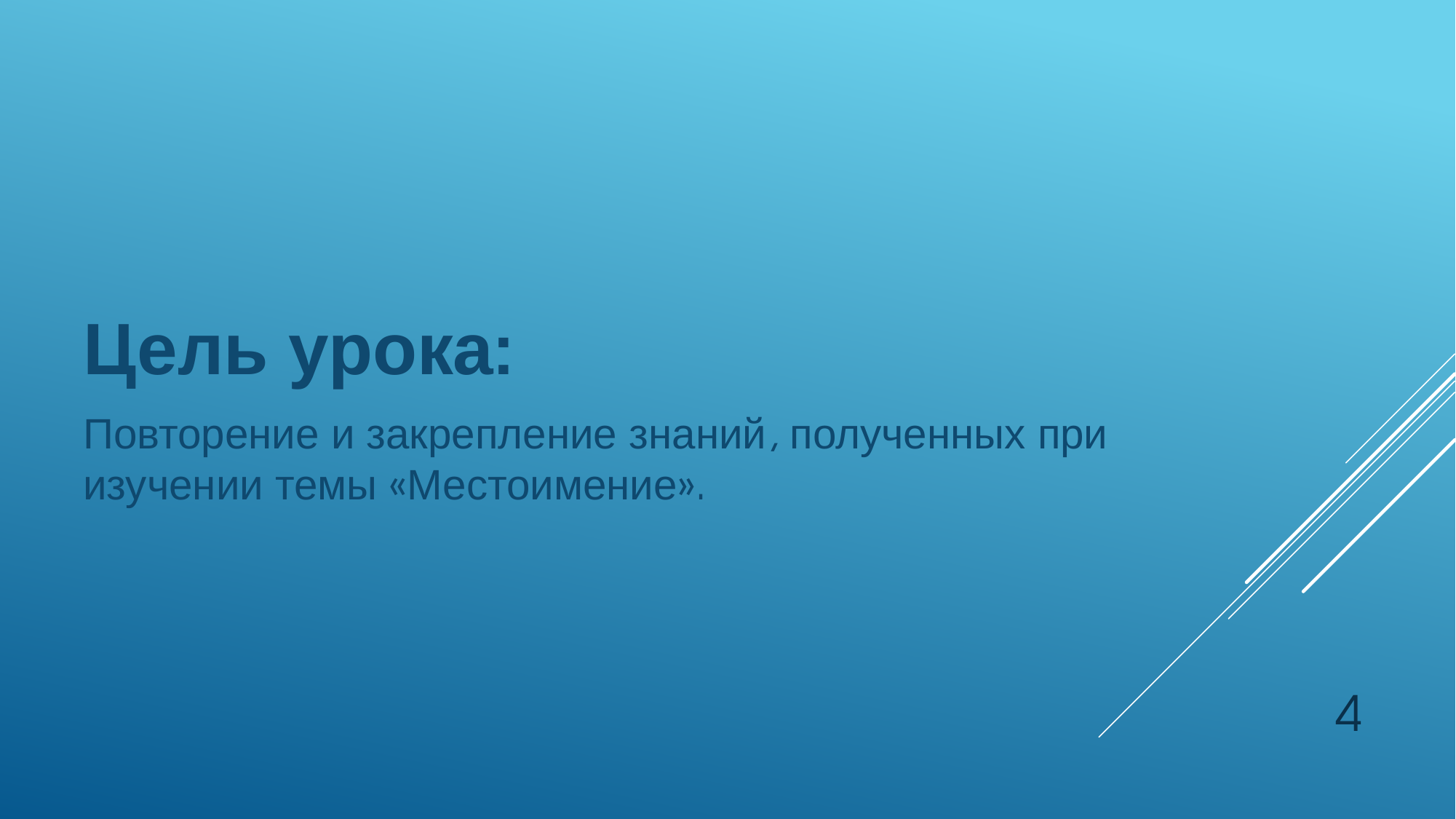

Цель урока:
Повторение и закрепление знаний, полученных при изучении темы «Местоимение».
4